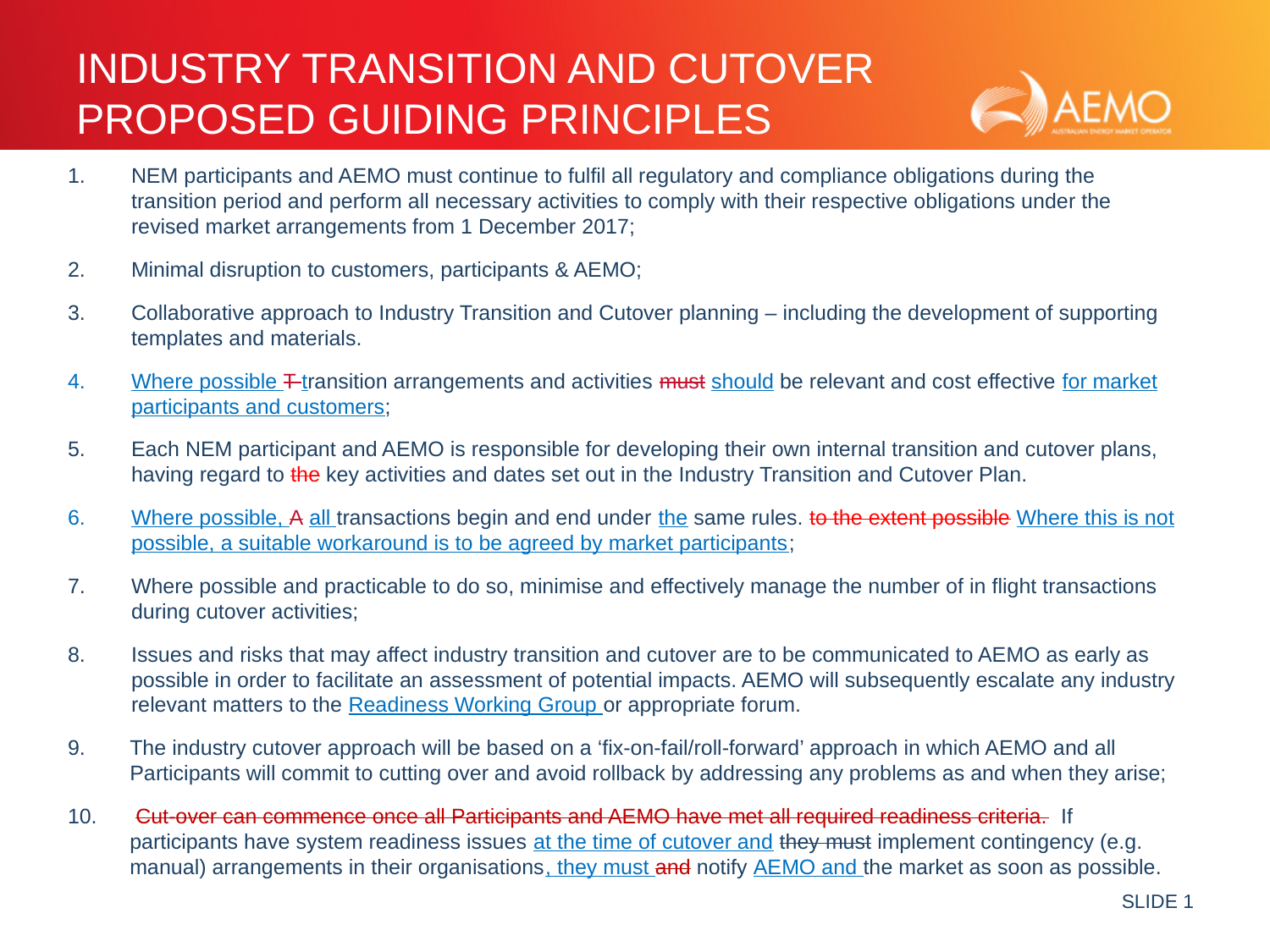

# Industry transition and cutover Proposed Guiding principles
NEM participants and AEMO must continue to fulfil all regulatory and compliance obligations during the transition period and perform all necessary activities to comply with their respective obligations under the revised market arrangements from 1 December 2017;
Minimal disruption to customers, participants & AEMO;
Collaborative approach to Industry Transition and Cutover planning – including the development of supporting templates and materials.
Where possible T transition arrangements and activities must should be relevant and cost effective for market participants and customers;
Each NEM participant and AEMO is responsible for developing their own internal transition and cutover plans, having regard to the key activities and dates set out in the Industry Transition and Cutover Plan.
Where possible, A all transactions begin and end under the same rules. to the extent possible Where this is not possible, a suitable workaround is to be agreed by market participants;
Where possible and practicable to do so, minimise and effectively manage the number of in flight transactions during cutover activities;
Issues and risks that may affect industry transition and cutover are to be communicated to AEMO as early as possible in order to facilitate an assessment of potential impacts. AEMO will subsequently escalate any industry relevant matters to the Readiness Working Group or appropriate forum.
The industry cutover approach will be based on a ‘fix-on-fail/roll-forward’ approach in which AEMO and all Participants will commit to cutting over and avoid rollback by addressing any problems as and when they arise;
 Cut-over can commence once all Participants and AEMO have met all required readiness criteria.  If participants have system readiness issues at the time of cutover and they must implement contingency (e.g. manual) arrangements in their organisations, they must and notify AEMO and the market as soon as possible.